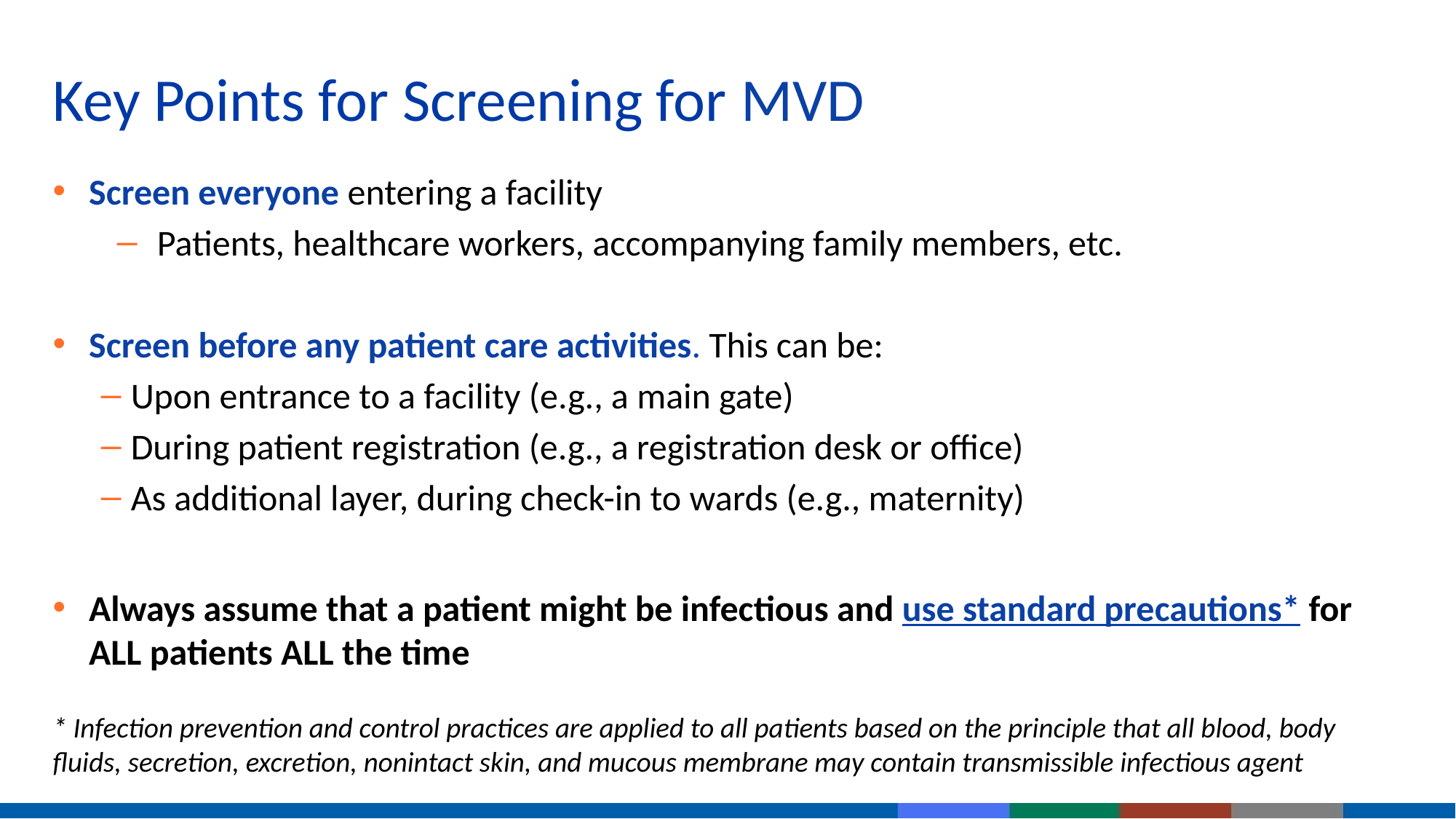

# Key Points for Screening for MVD
Screen everyone entering a facility
Patients, healthcare workers, accompanying family members, etc.

Screen before any patient care activities. This can be:
Upon entrance to a facility (e.g., a main gate)
During patient registration (e.g., a registration desk or office)
As additional layer, during check-in to wards (e.g., maternity)

Always assume that a patient might be infectious and use standard precautions* for ALL patients ALL the time

* Infection prevention and control practices are applied to all patients based on the principle that all blood, body fluids, secretion, excretion, nonintact skin, and mucous membrane may contain transmissible infectious agent